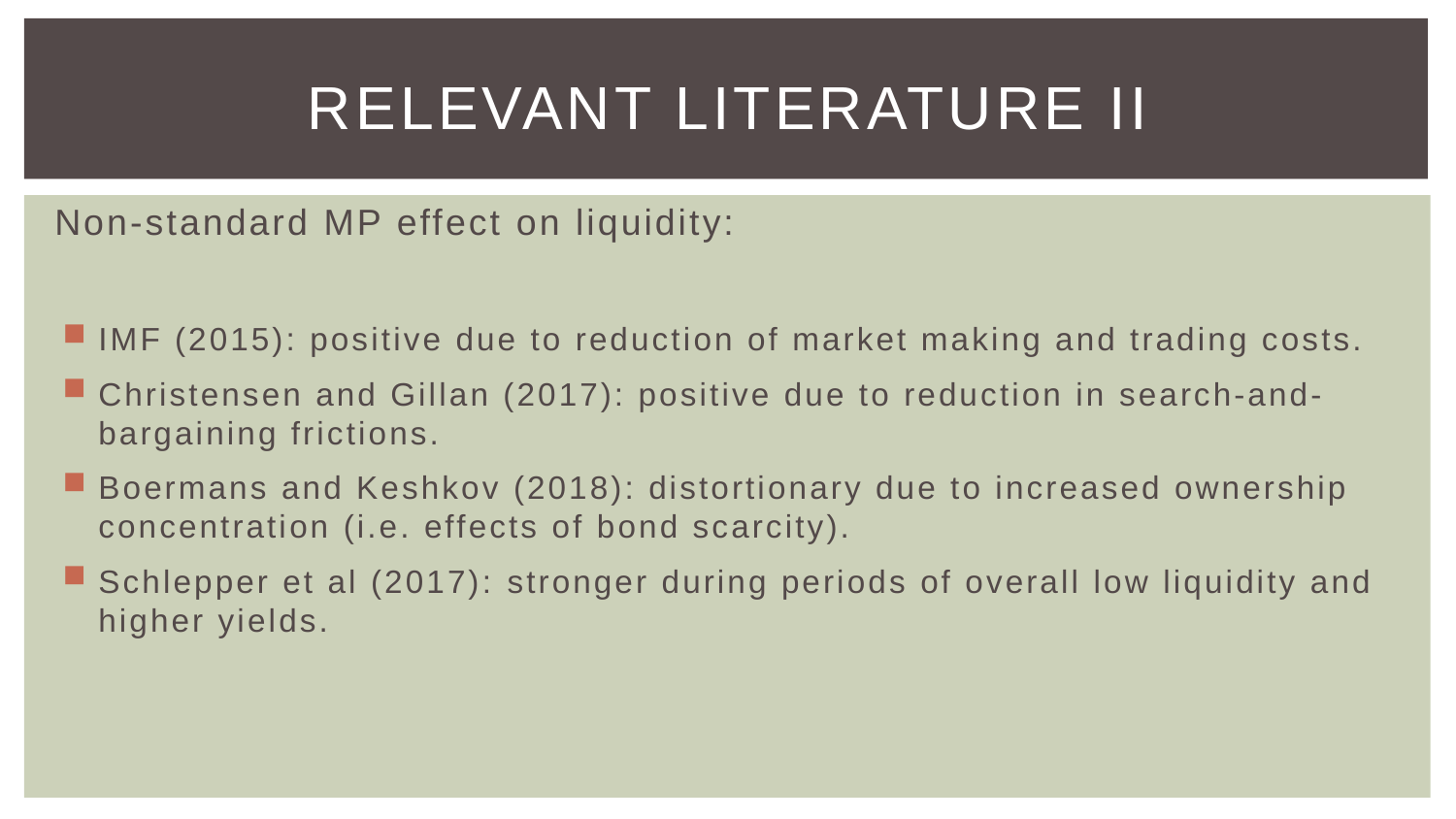

# Relevant literature II
Non-standard MP effect on liquidity:

IMF (2015): positive due to reduction of market making and trading costs.
Christensen and Gillan (2017): positive due to reduction in search-and-bargaining frictions.
Boermans and Keshkov (2018): distortionary due to increased ownership concentration (i.e. effects of bond scarcity).
Schlepper et al (2017): stronger during periods of overall low liquidity and higher yields.